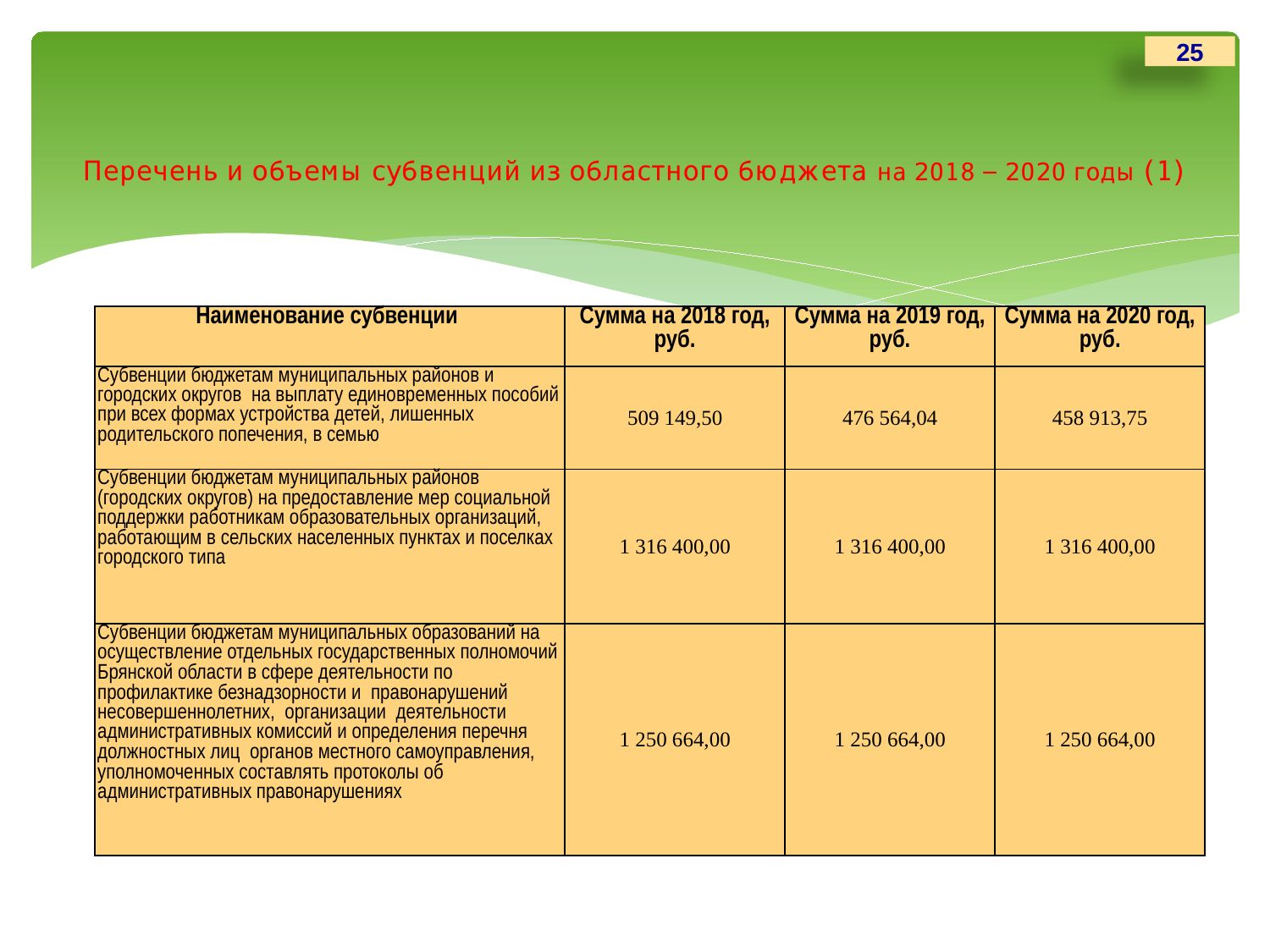

25
# Перечень и объемы субвенций из областного бюджета на 2018 – 2020 годы (1)
| Наименование субвенции | Сумма на 2018 год, руб. | Сумма на 2019 год, руб. | Сумма на 2020 год, руб. |
| --- | --- | --- | --- |
| Субвенции бюджетам муниципальных районов и городских округов на выплату единовременных пособий при всех формах устройства детей, лишенных родительского попечения, в семью | 509 149,50 | 476 564,04 | 458 913,75 |
| Субвенции бюджетам муниципальных районов (городских округов) на предоставление мер социальной поддержки работникам образовательных организаций, работающим в сельских населенных пунктах и поселках городского типа | 1 316 400,00 | 1 316 400,00 | 1 316 400,00 |
| Субвенции бюджетам муниципальных образований на осуществление отдельных государственных полномочий Брянской области в сфере деятельности по профилактике безнадзорности и правонарушений несовершеннолетних, организации деятельности административных комиссий и определения перечня должностных лиц органов местного самоуправления, уполномоченных составлять протоколы об административных правонарушениях | 1 250 664,00 | 1 250 664,00 | 1 250 664,00 |